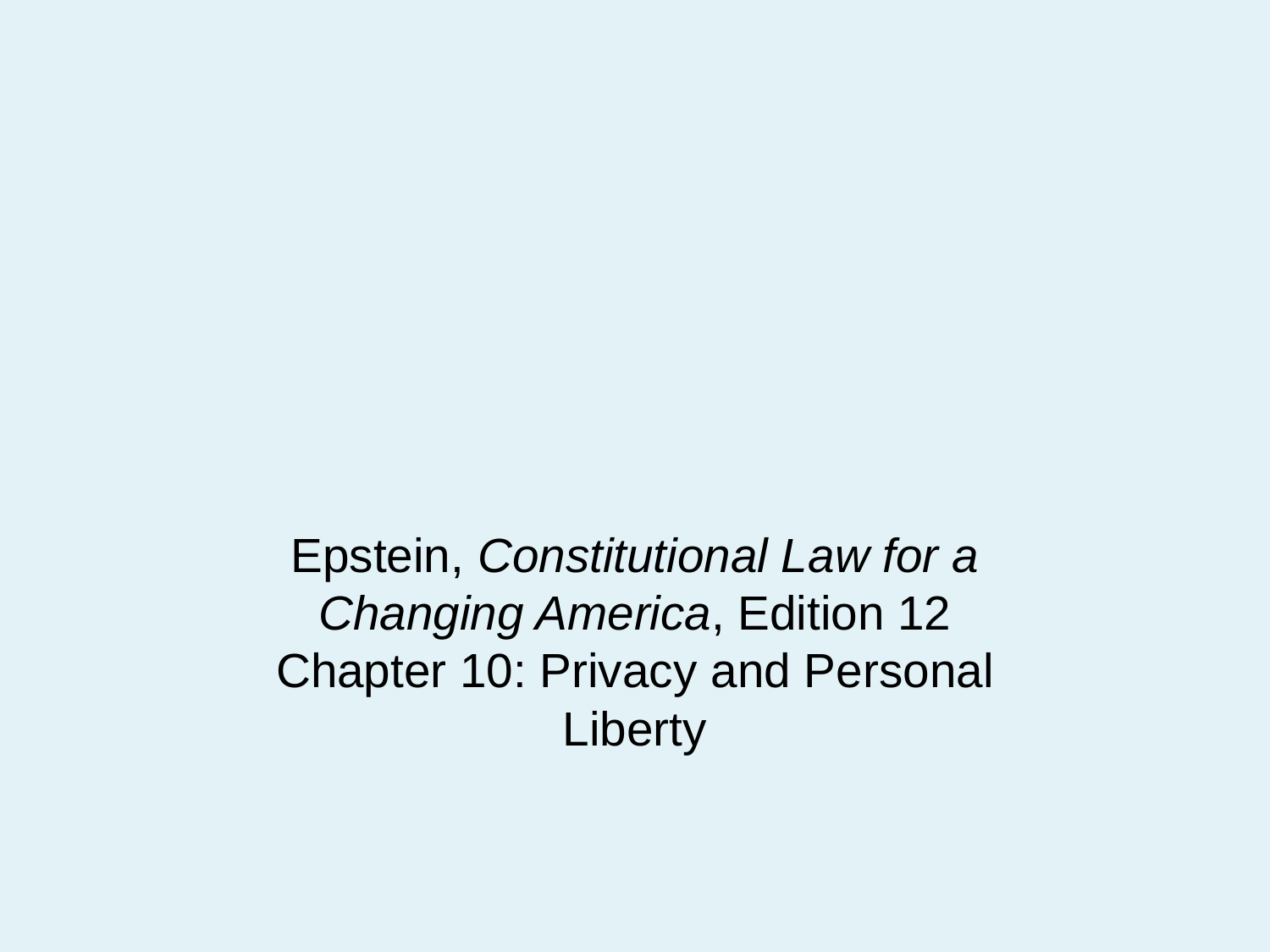

# Epstein, Constitutional Law for a Changing America, Edition 12 Chapter 10: Privacy and Personal Liberty